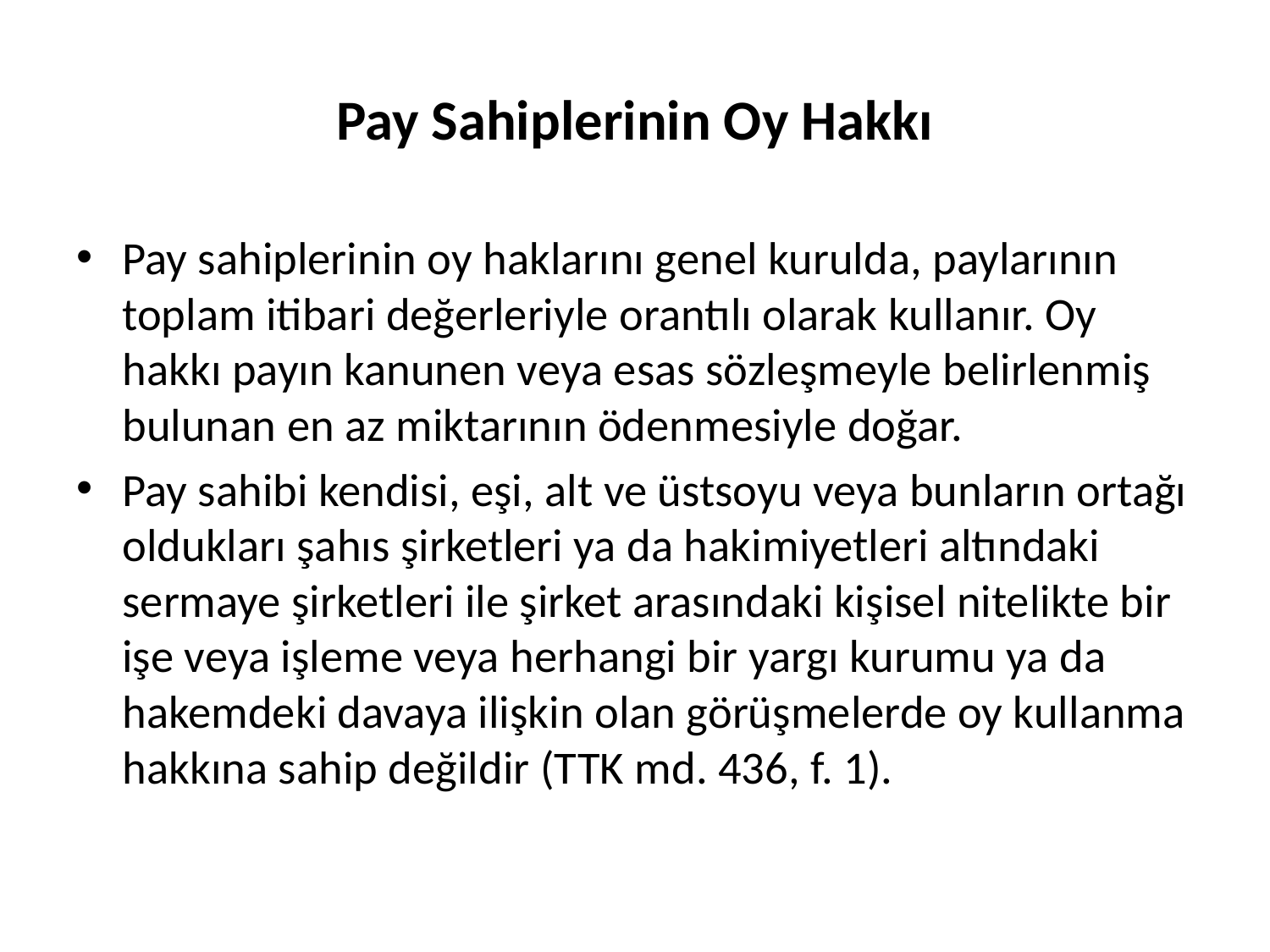

# Pay Sahiplerinin Oy Hakkı
Pay sahiplerinin oy haklarını genel kurulda, paylarının toplam itibari değerleriyle orantılı olarak kullanır. Oy hakkı payın kanunen veya esas sözleşmeyle belirlenmiş bulunan en az miktarının ödenmesiyle doğar.
Pay sahibi kendisi, eşi, alt ve üstsoyu veya bunların ortağı oldukları şahıs şirketleri ya da hakimiyetleri altındaki sermaye şirketleri ile şirket arasındaki kişisel nitelikte bir işe veya işleme veya herhangi bir yargı kurumu ya da hakemdeki davaya ilişkin olan görüşmelerde oy kullanma hakkına sahip değildir (TTK md. 436, f. 1).